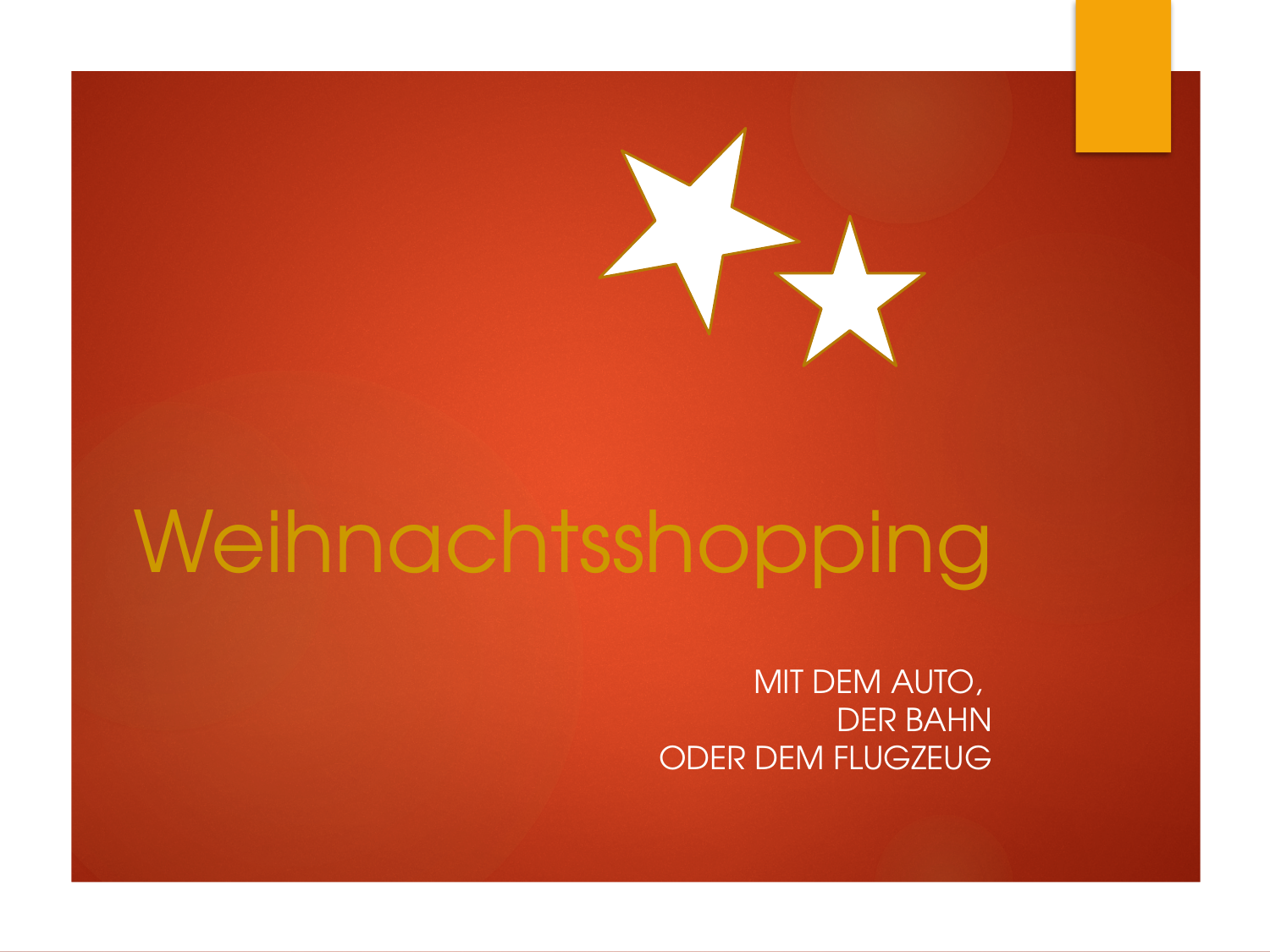

# Weihnachtsshopping
Mit dem Auto,
der Bahn
oder dem Flugzeug